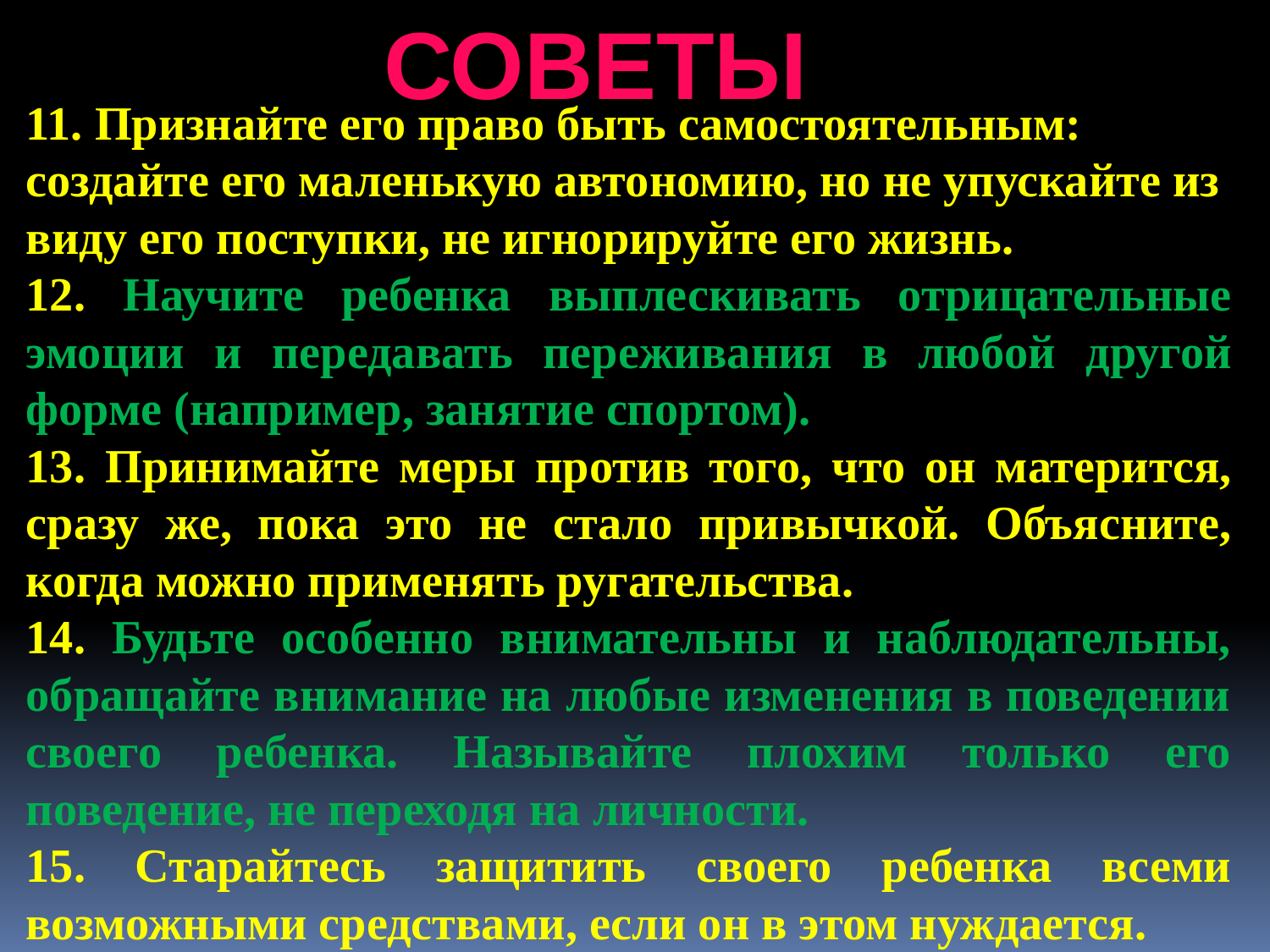

СОВЕТЫ
11. Признайте его право быть самостоятельным: создайте его маленькую автономию, но не упускайте из виду его поступки, не игнорируйте его жизнь.
12. Научите ребенка выплескивать отрицательные эмоции и передавать переживания в любой другой форме (например, занятие спортом).
13. Принимайте меры против того, что он матерится, сразу же, пока это не стало привычкой. Объясните, когда можно применять ругательства.
14. Будьте особенно внимательны и наблюдательны, обращайте внимание на любые изменения в поведении своего ребенка. Называйте плохим только его поведение, не переходя на личности.
15. Старайтесь защитить своего ребенка всеми возможными средства­ми, если он в этом нуждается.